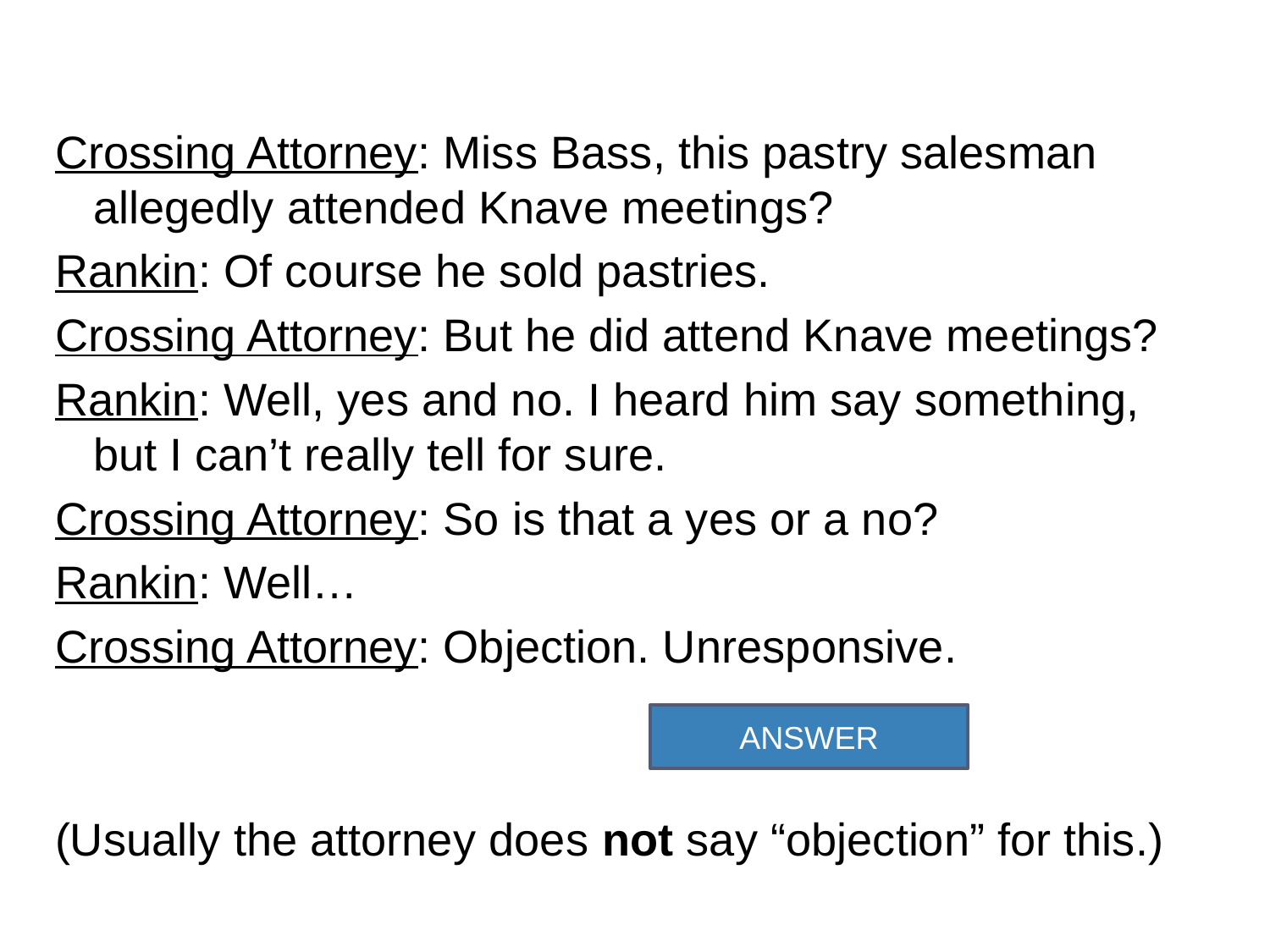

Crossing Attorney: Miss Bass, this pastry salesman allegedly attended Knave meetings?
Rankin: Of course he sold pastries.
Crossing Attorney: But he did attend Knave meetings?
Rankin: Well, yes and no. I heard him say something, but I can’t really tell for sure.
Crossing Attorney: So is that a yes or a no?
Rankin: Well…
Crossing Attorney: Objection. Unresponsive.

(Usually the attorney does not say “objection” for this.)
ANSWER